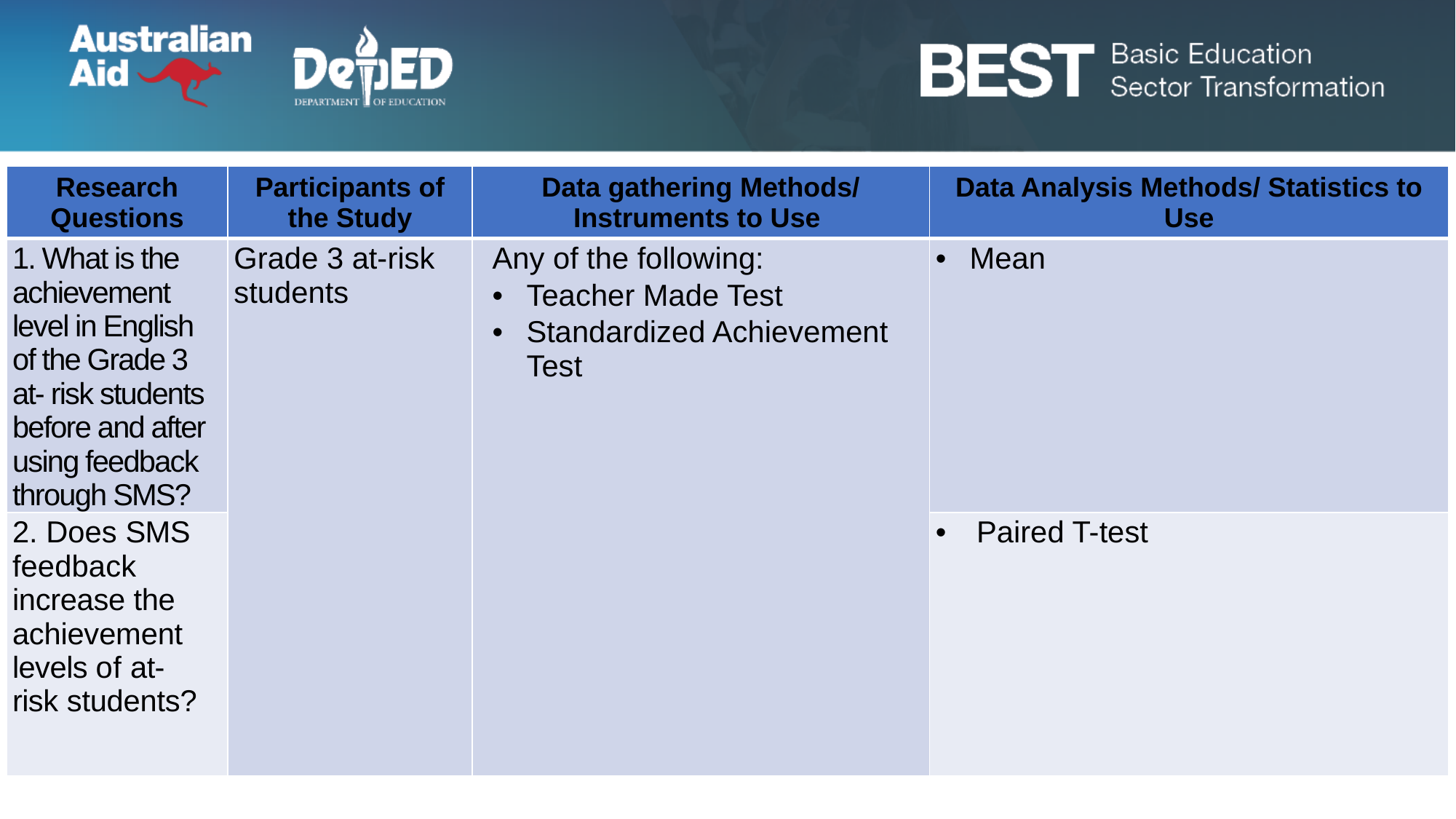

| Research Questions | Participants of the Study | Data gathering Methods/ Instruments to Use | Data Analysis Methods/ Statistics to Use |
| --- | --- | --- | --- |
| 1. What is the achievement level in English of the Grade 3 at- risk students before and after using feedback through SMS? | Grade 3 at-risk students | Any of the following: Teacher Made Test Standardized Achievement Test | Mean |
| 2. Does SMS feedback increase the achievement levels of at- risk students? |  |  | Paired T-test |